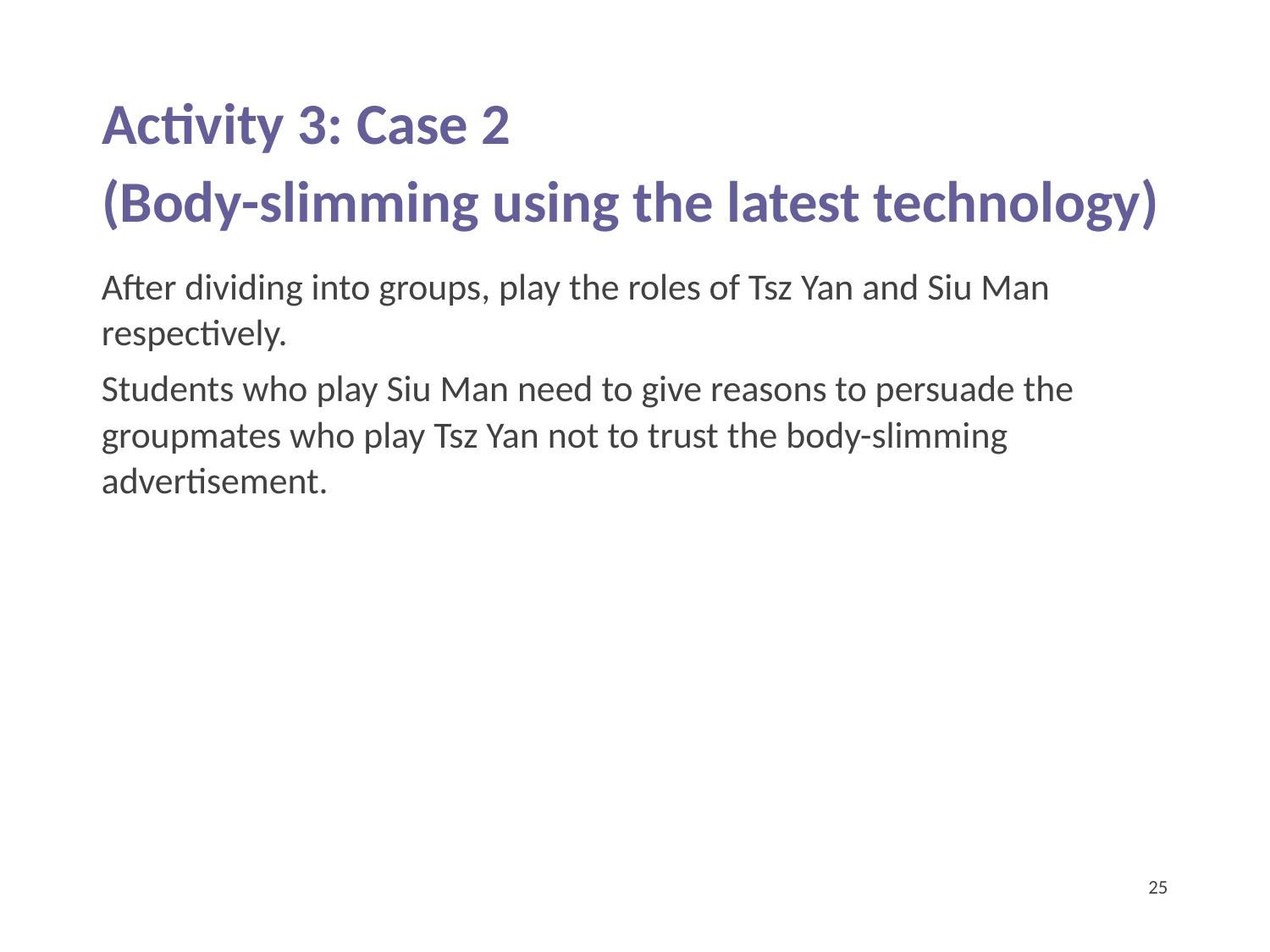

Activity 3: Case 2
(Body-slimming using the latest technology)
After dividing into groups, play the roles of Tsz Yan and Siu Man respectively.
Students who play Siu Man need to give reasons to persuade the groupmates who play Tsz Yan not to trust the body-slimming advertisement.
25